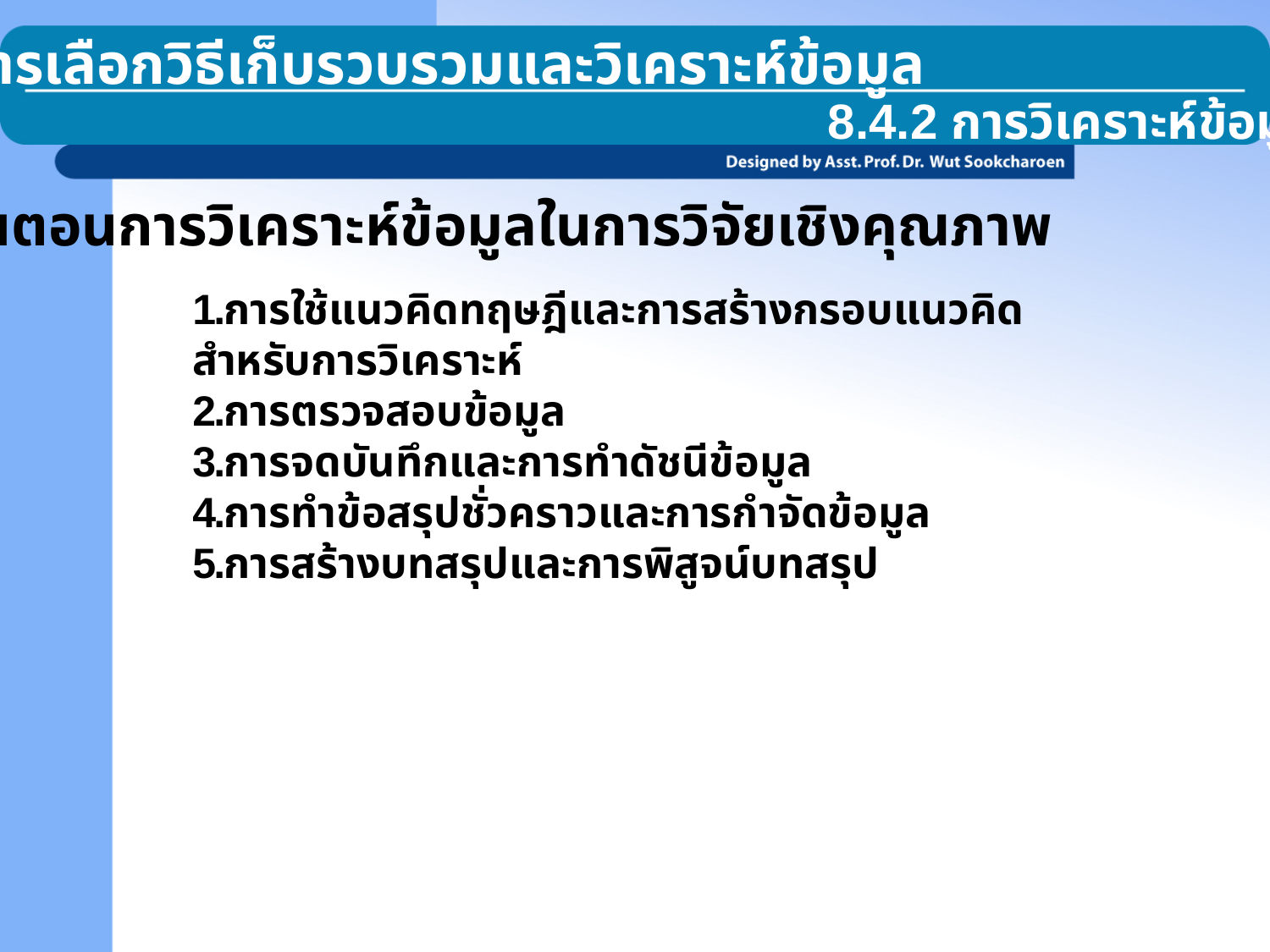

8.4 การเลือกวิธีเก็บรวบรวมและวิเคราะห์ข้อมูล
8.4.2 การวิเคราะห์ข้อมูล
ขั้นตอนการวิเคราะห์ข้อมูลในการวิจัยเชิงคุณภาพ
การใช้แนวคิดทฤษฎีและการสร้างกรอบแนวคิดสำหรับการวิเคราะห์
การตรวจสอบข้อมูล
การจดบันทึกและการทำดัชนีข้อมูล
การทำข้อสรุปชั่วคราวและการกำจัดข้อมูล
การสร้างบทสรุปและการพิสูจน์บทสรุป